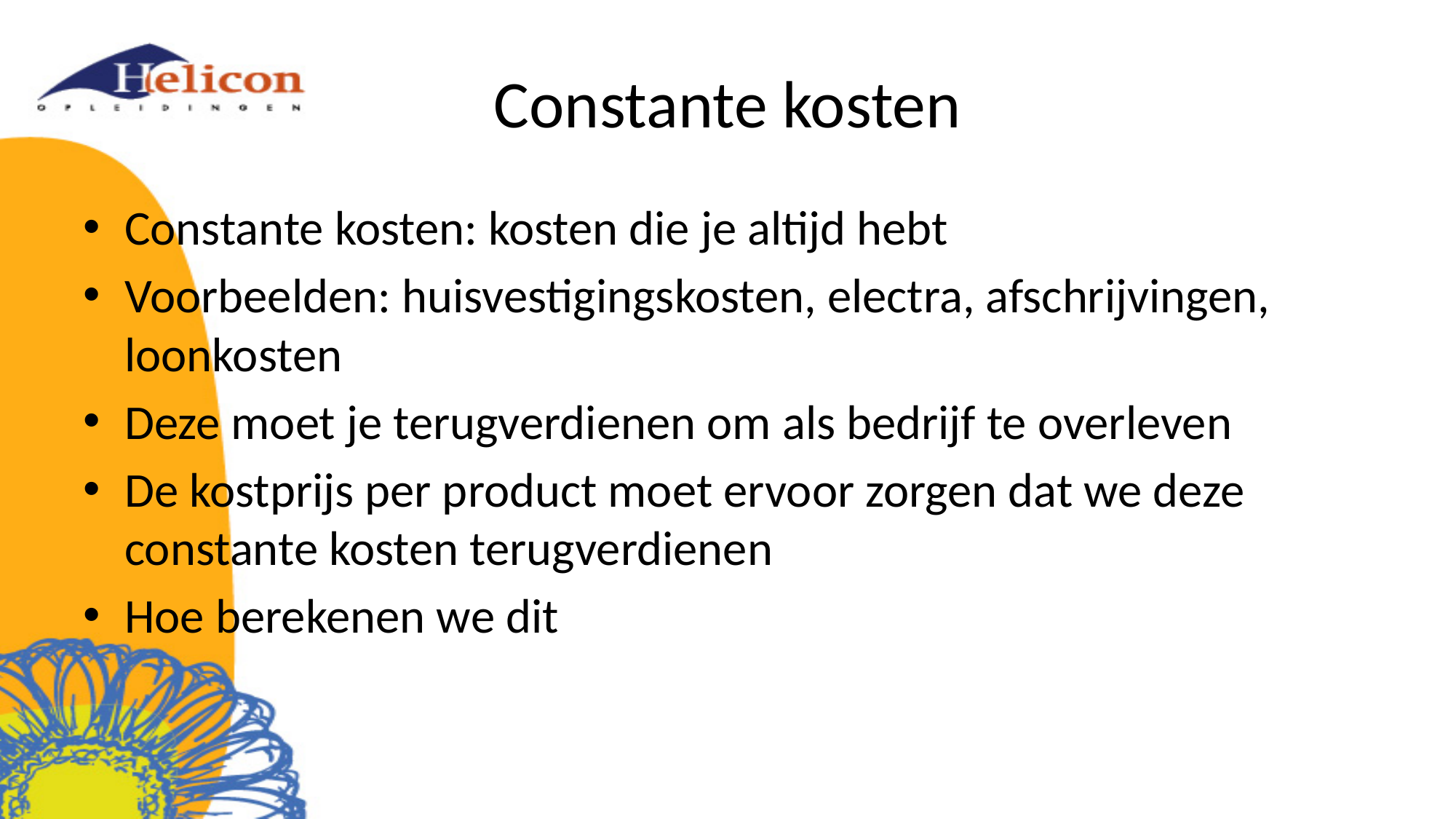

# Constante kosten
Constante kosten: kosten die je altijd hebt
Voorbeelden: huisvestigingskosten, electra, afschrijvingen, loonkosten
Deze moet je terugverdienen om als bedrijf te overleven
De kostprijs per product moet ervoor zorgen dat we deze constante kosten terugverdienen
Hoe berekenen we dit